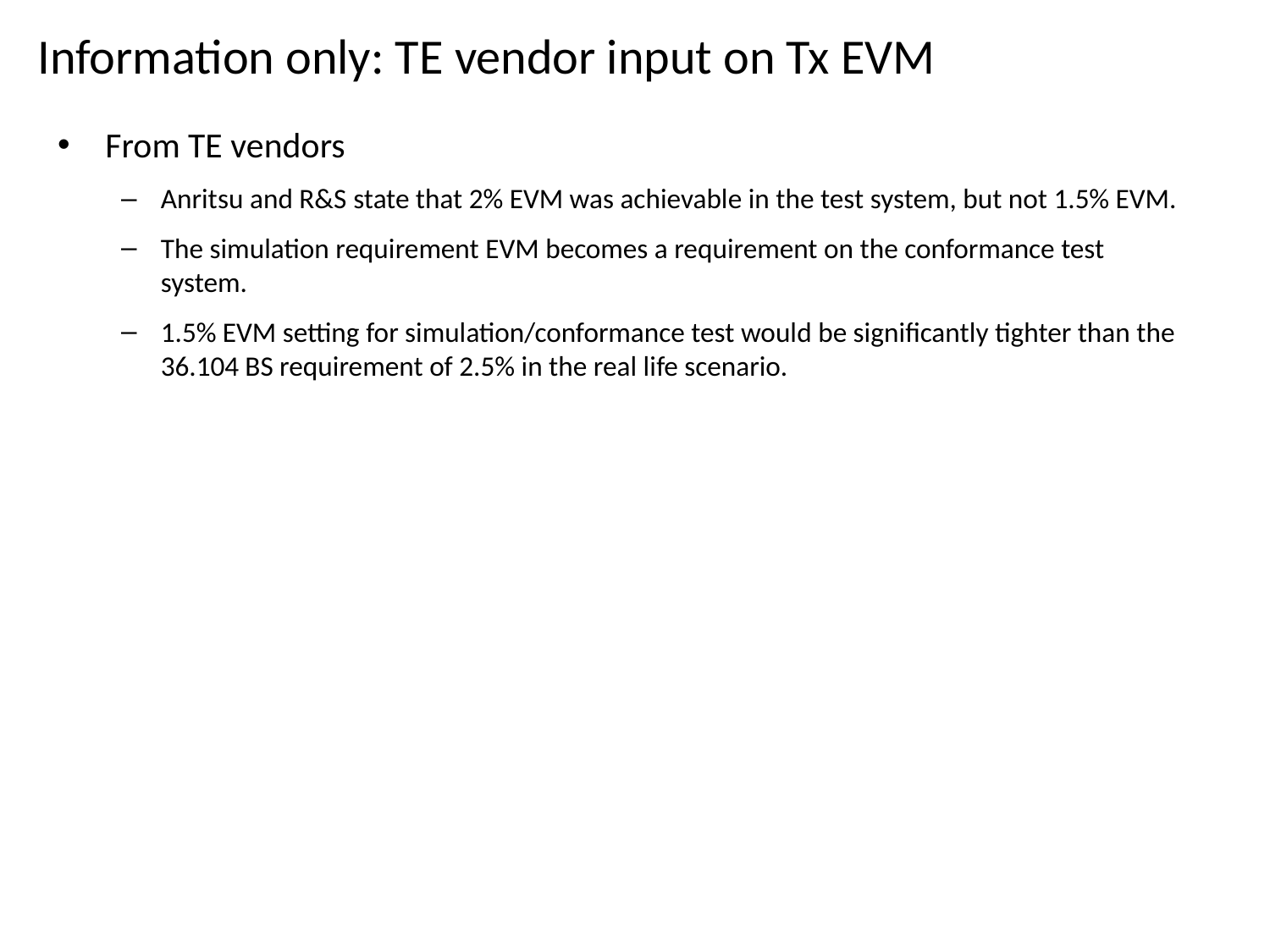

# Information only: TE vendor input on Tx EVM
From TE vendors
Anritsu and R&S state that 2% EVM was achievable in the test system, but not 1.5% EVM.
The simulation requirement EVM becomes a requirement on the conformance test system.
1.5% EVM setting for simulation/conformance test would be significantly tighter than the 36.104 BS requirement of 2.5% in the real life scenario.